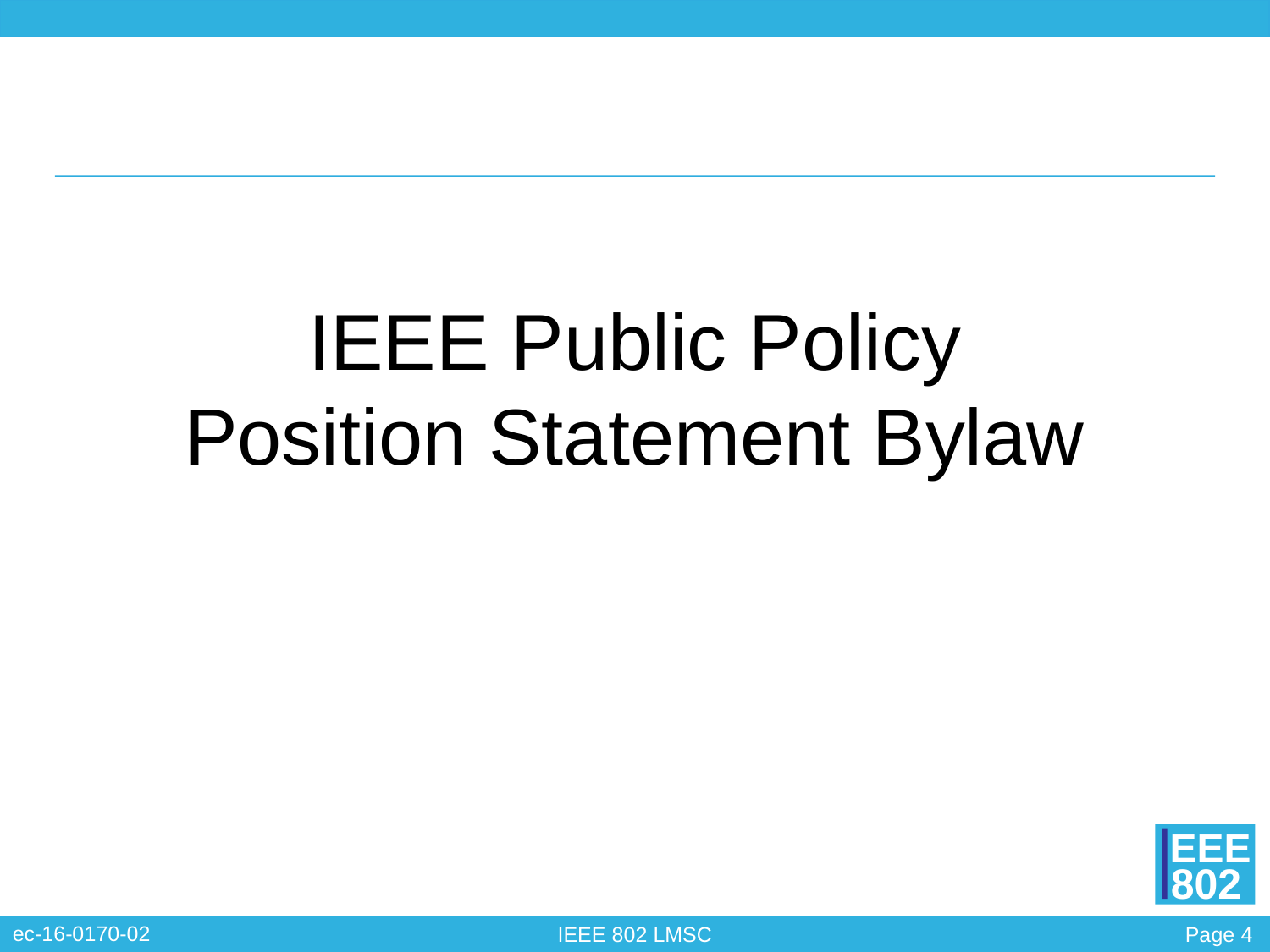

# IEEE Public Policy Position Statement Bylaw